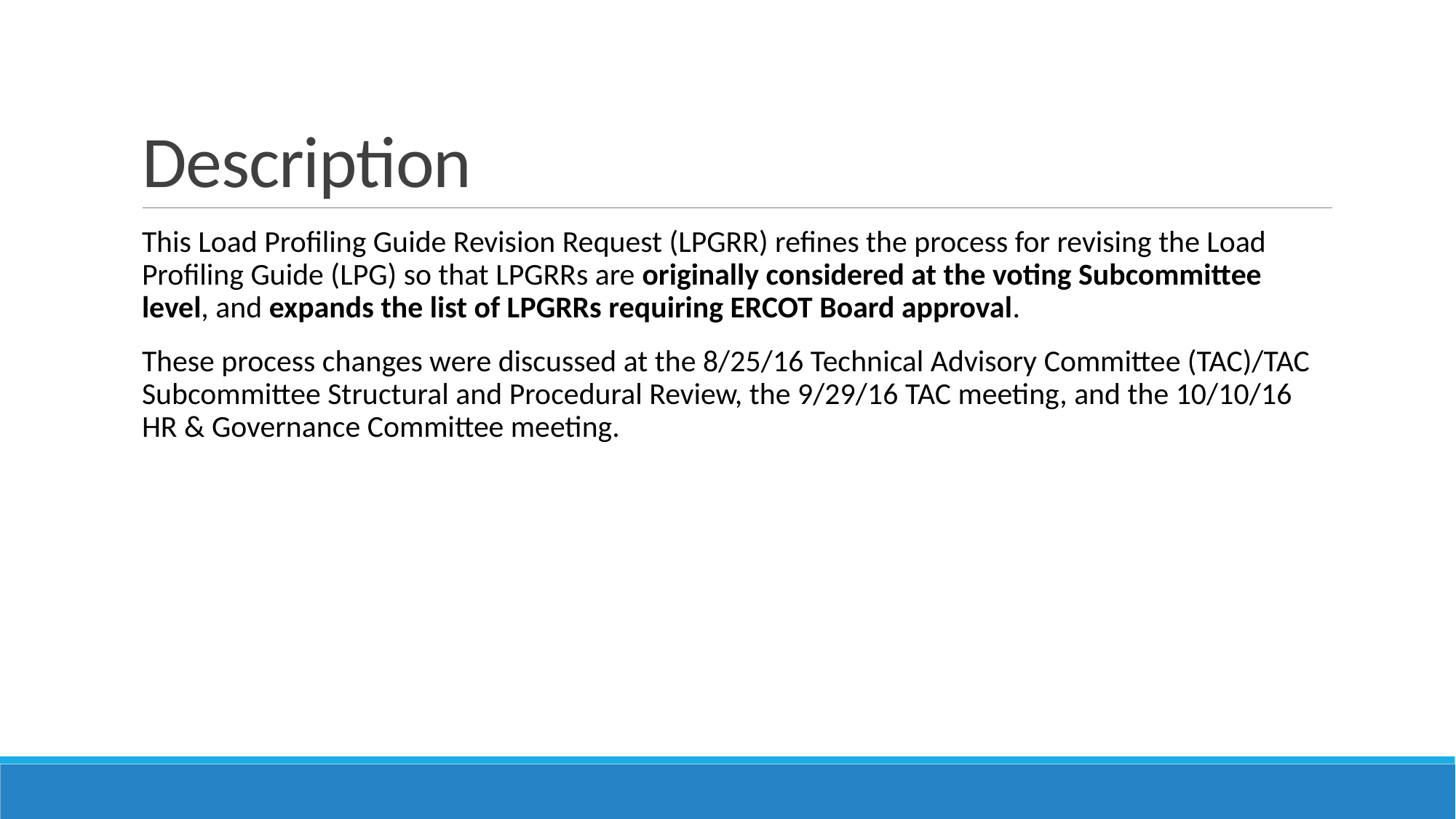

# Description
This Load Profiling Guide Revision Request (LPGRR) refines the process for revising the Load Profiling Guide (LPG) so that LPGRRs are originally considered at the voting Subcommittee level, and expands the list of LPGRRs requiring ERCOT Board approval.
These process changes were discussed at the 8/25/16 Technical Advisory Committee (TAC)/TAC Subcommittee Structural and Procedural Review, the 9/29/16 TAC meeting, and the 10/10/16 HR & Governance Committee meeting.